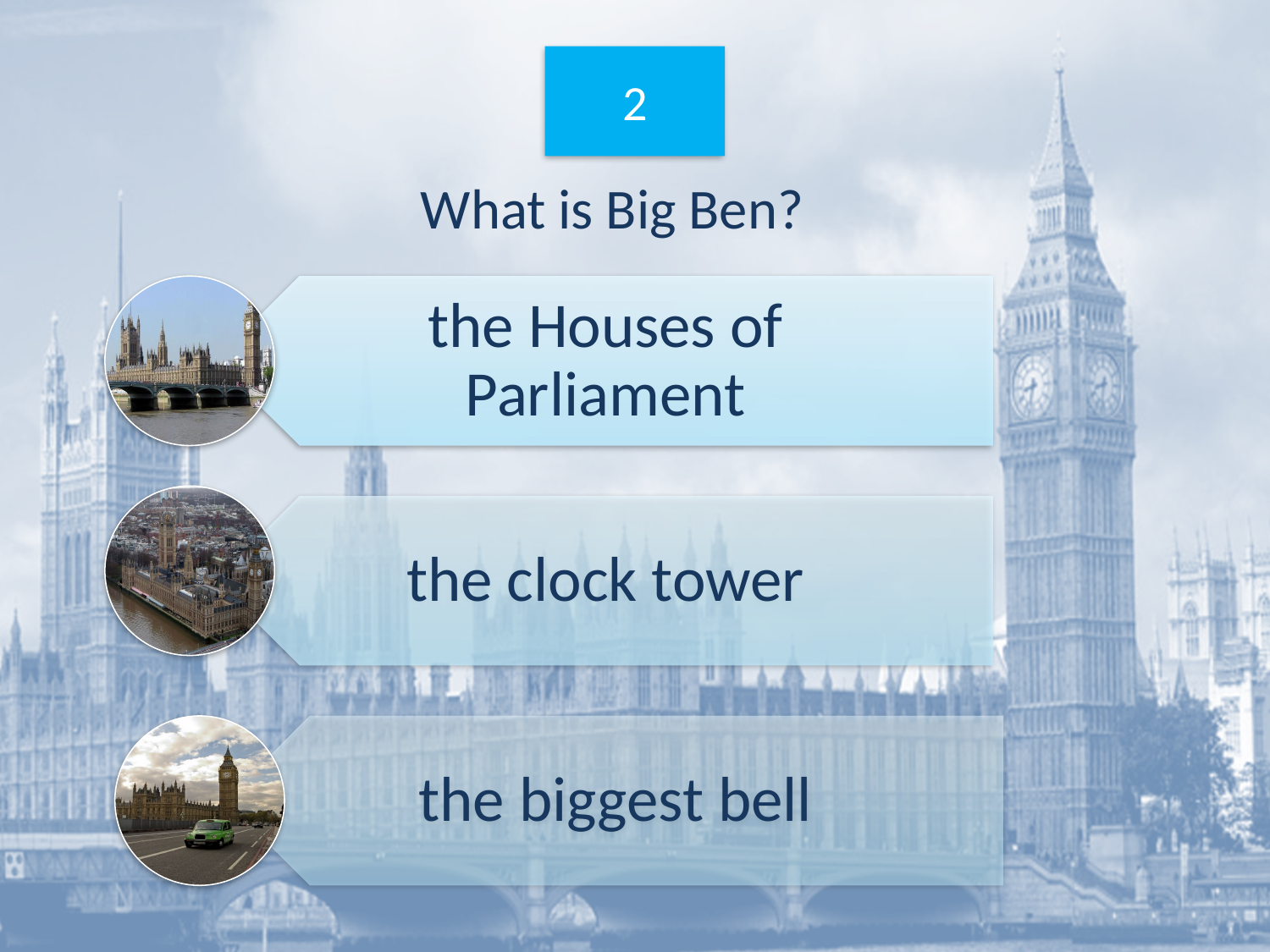

# 2
                           What is Big Ben?

the Houses of Parliament
the clock tower
the biggest bell